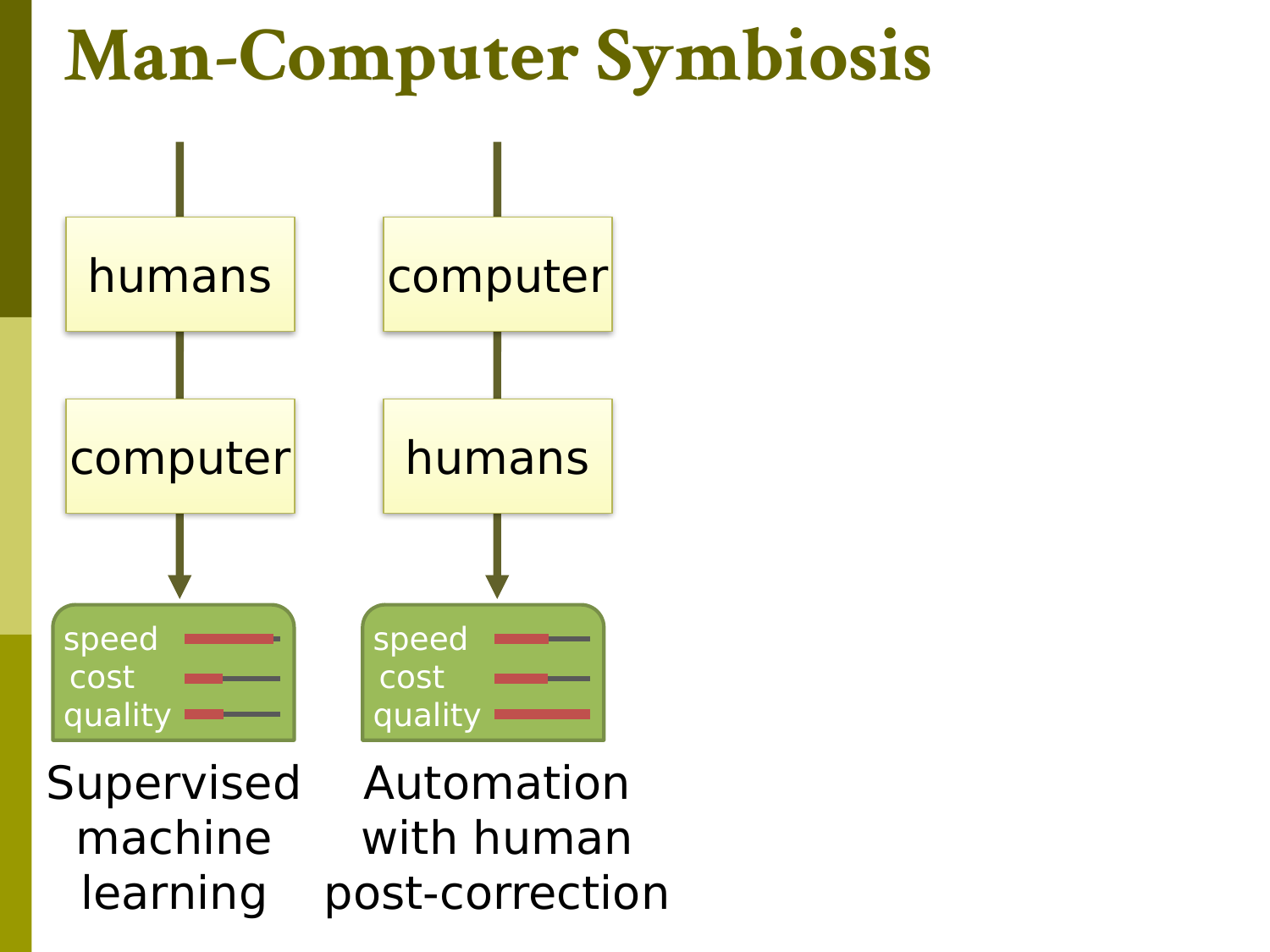

# Man-Computer Symbiosis
humans
computer
	speed
	cost
	quality
computer
humans
	speed
	cost
	quality
Supervised
machine
learning
Automation with human post-correction